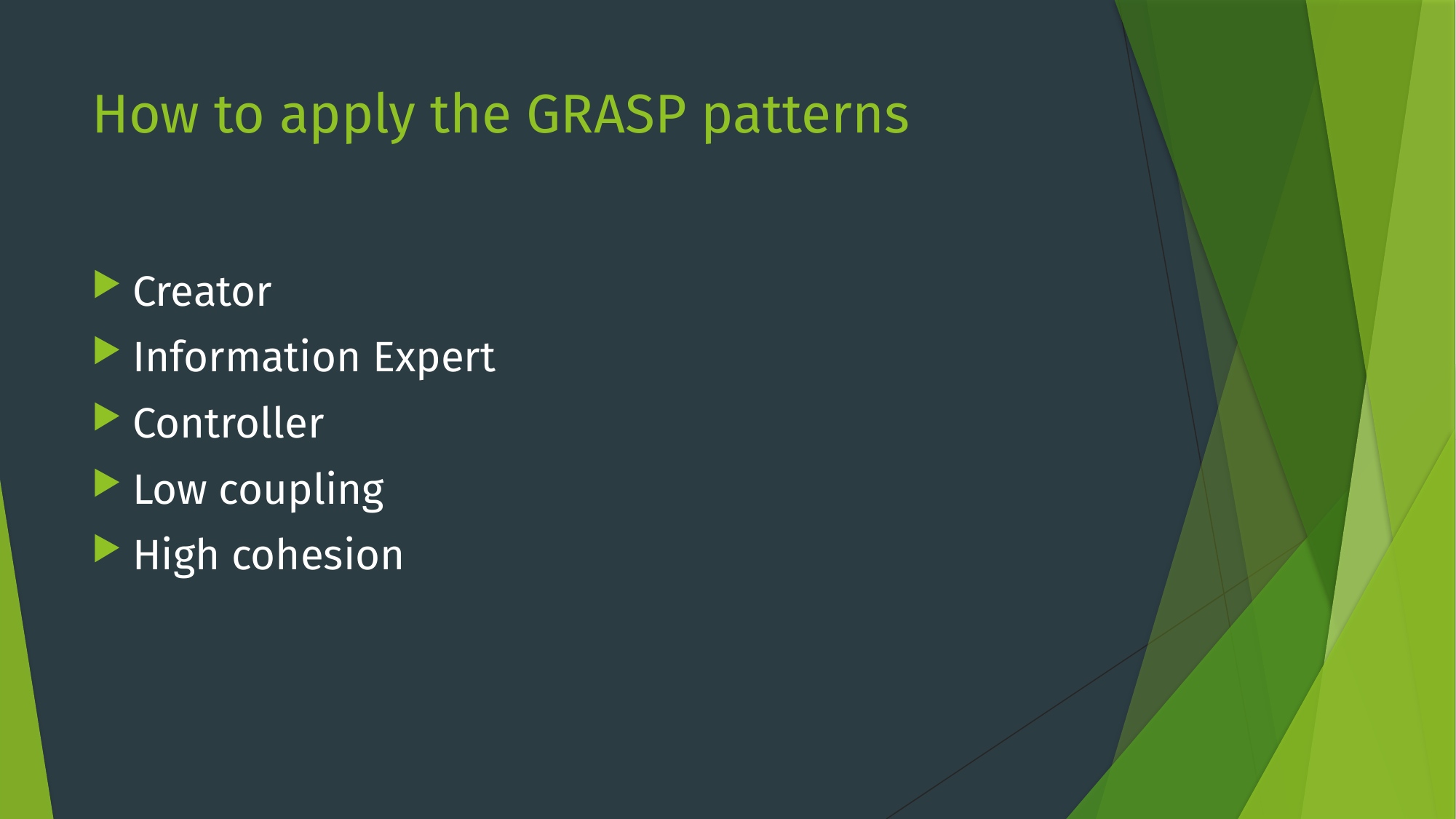

# How to apply the GRASP patterns
Creator
Information Expert
Controller
Low coupling
High cohesion